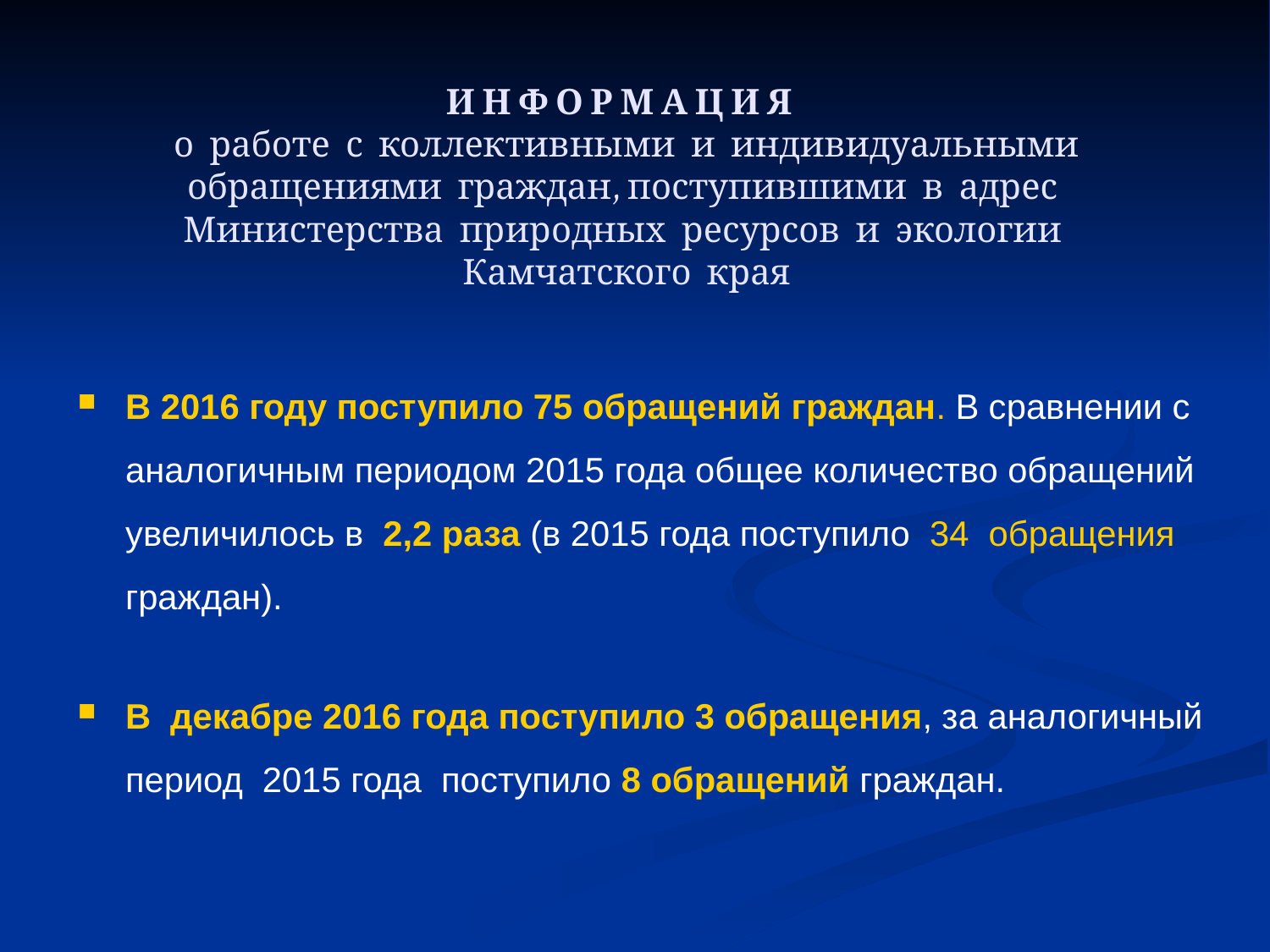

# И Н Ф О Р М А Ц И Я о  работе  с  коллективными  и  индивидуальными обращениями  граждан, поступившими  в  адрес  Министерства  природных  ресурсов  и  экологии  Камчатского  края
В 2016 году поступило 75 обращений граждан. В сравнении с аналогичным периодом 2015 года общее количество обращений увеличилось в  2,2 раза (в 2015 года поступило  34  обращения граждан).

В  декабре 2016 года поступило 3 обращения, за аналогичный период  2015 года  поступило 8 обращений граждан.